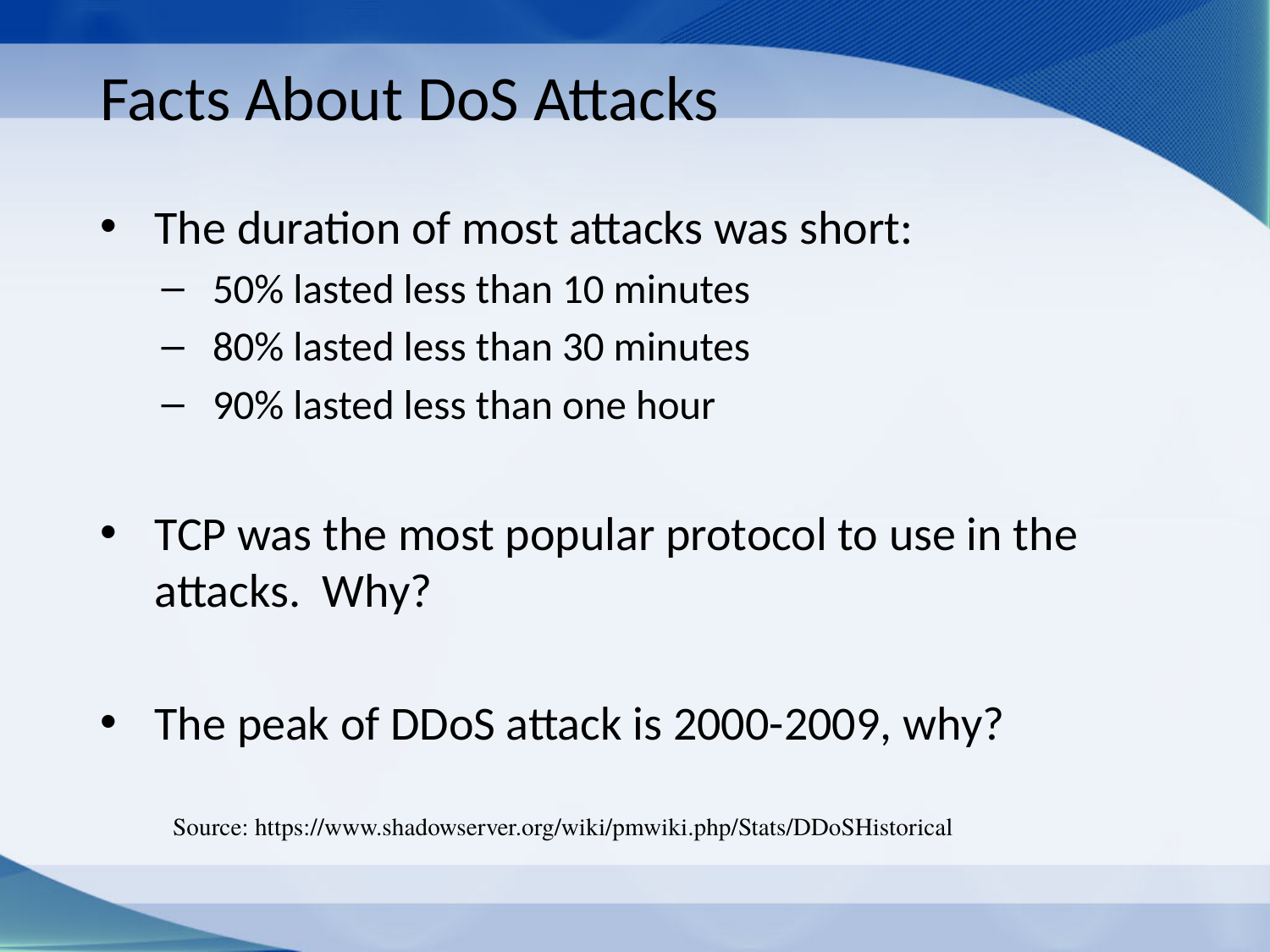

# Facts About DoS Attacks
The duration of most attacks was short:
50% lasted less than 10 minutes
80% lasted less than 30 minutes
90% lasted less than one hour

TCP was the most popular protocol to use in the attacks.  Why?

The peak of DDoS attack is 2000-2009, why?

Source: https://www.shadowserver.org/wiki/pmwiki.php/Stats/DDoSHistorical